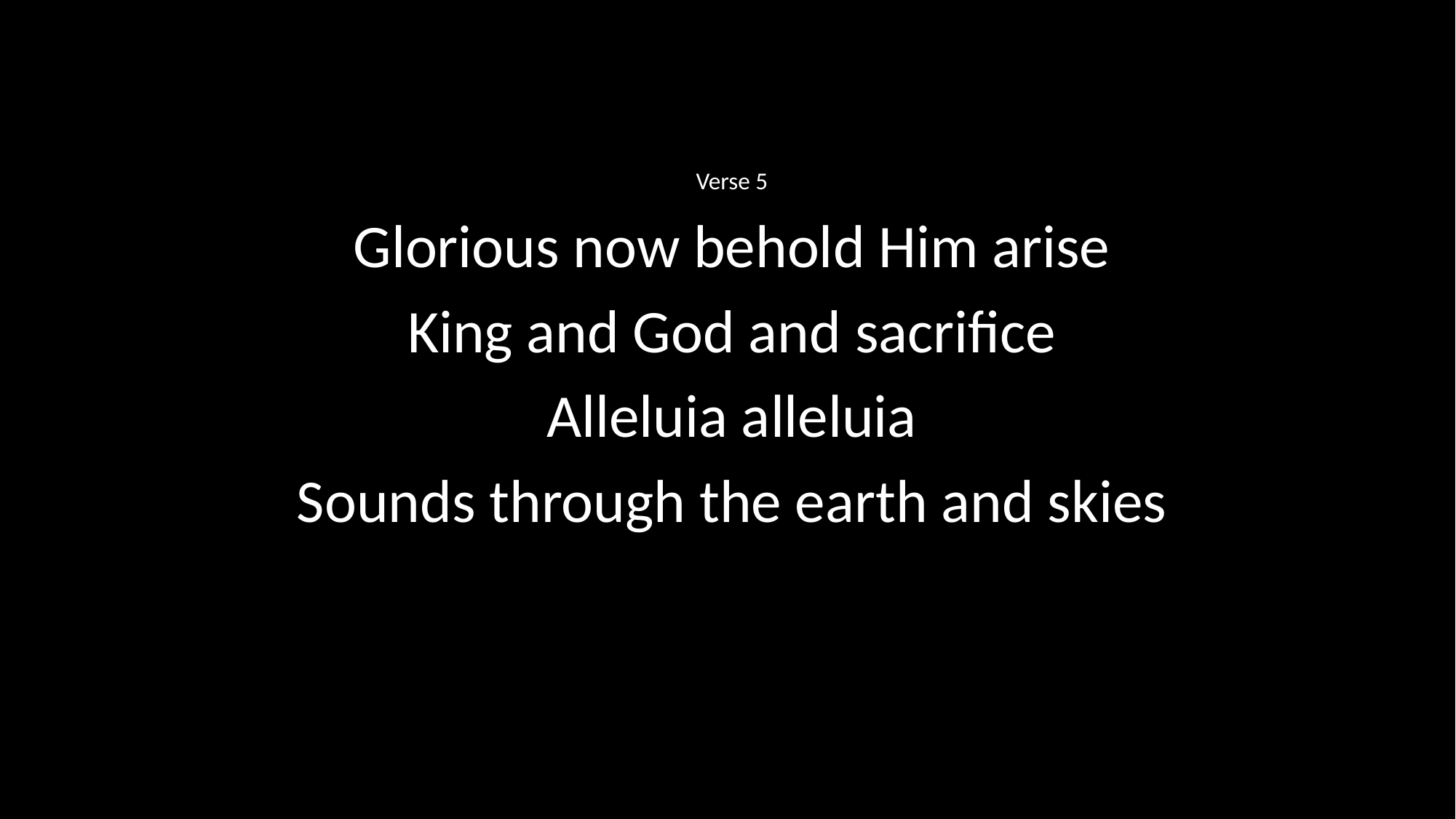

Verse 5
Glorious now behold Him arise
King and God and sacrifice
Alleluia alleluia
Sounds through the earth and skies